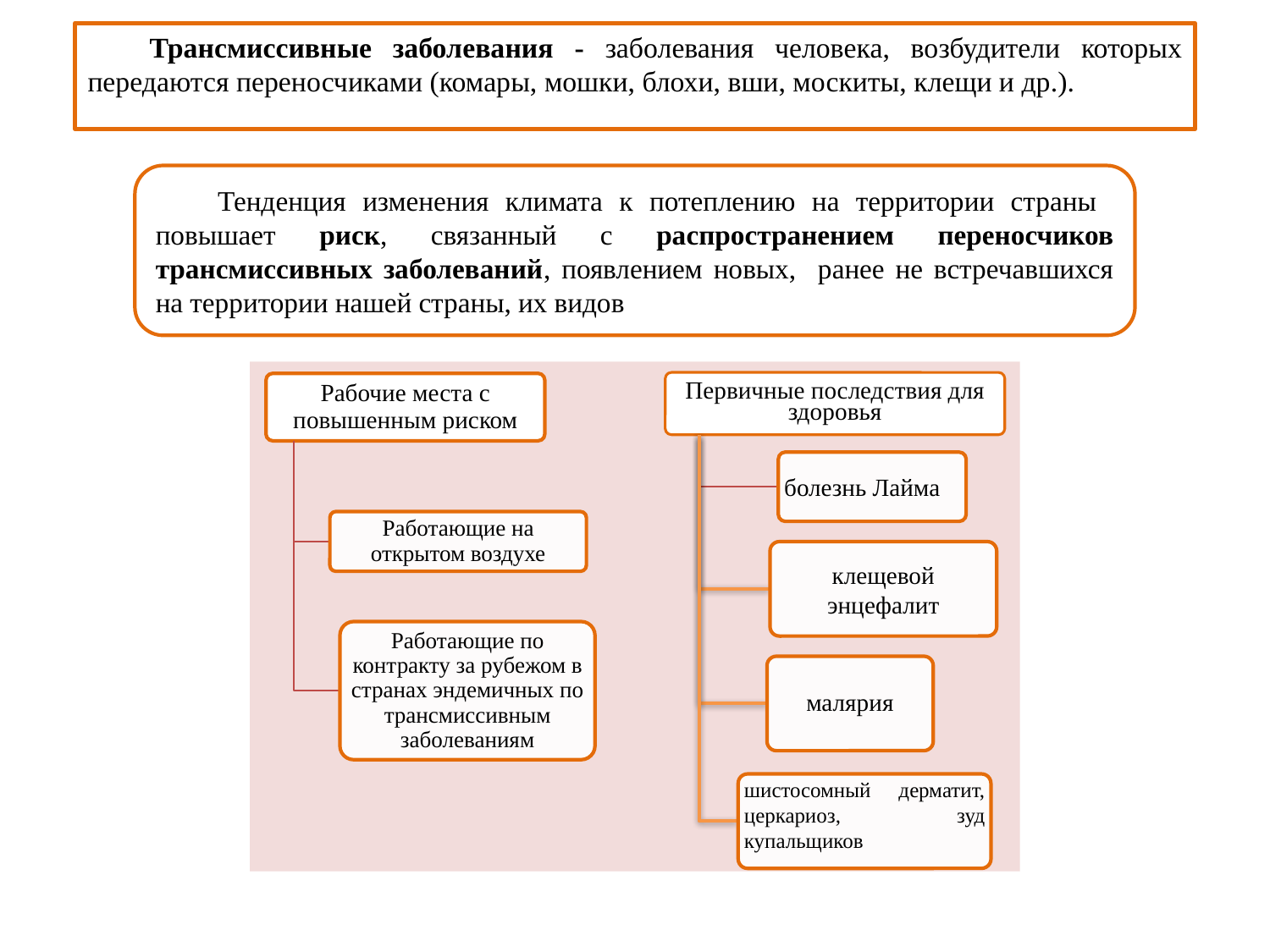

# Трансмиссивные заболевания - заболевания человека, возбудители которых передаются переносчиками (комары, мошки, блохи, вши, москиты, клещи и др.).
Тенденция изменения климата к потеплению на территории страны  повышает риск, связанный с распространением переносчиков трансмиссивных заболеваний, появлением новых,  ранее не встречавшихся на территории нашей страны, их видов
Рабочие места с повышенным риском
Работающие на открытом воздухе
Работающие по контракту за рубежом в странах эндемичных по трансмиссивным заболеваниям
Первичные последствия для здоровья
болезнь Лайма
клещевой энцефалит
малярия

шистосомный дерматит, церкариоз, зуд купальщиков